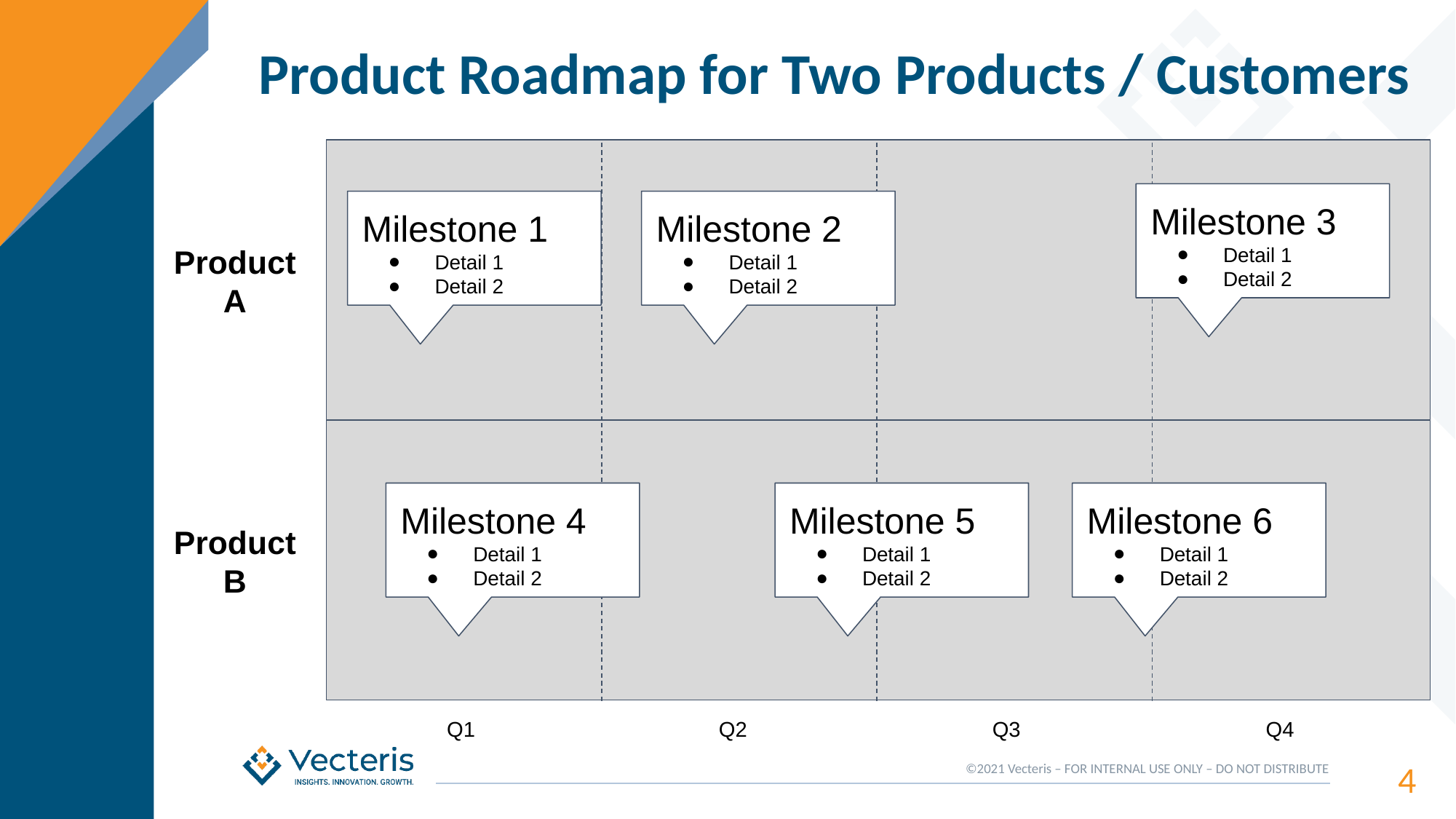

# Product Roadmap for Two Products / Customers

Milestone 3
Detail 1
Detail 2
Milestone 1
Detail 1
Detail 2
Milestone 2
Detail 1
Detail 2
Product A

Milestone 4
Detail 1
Detail 2
Milestone 5
Detail 1
Detail 2
Milestone 6
Detail 1
Detail 2
Product B
Q1
Q2
Q3
Q4
4
©2021 Vecteris – FOR INTERNAL USE ONLY – DO NOT DISTRIBUTE